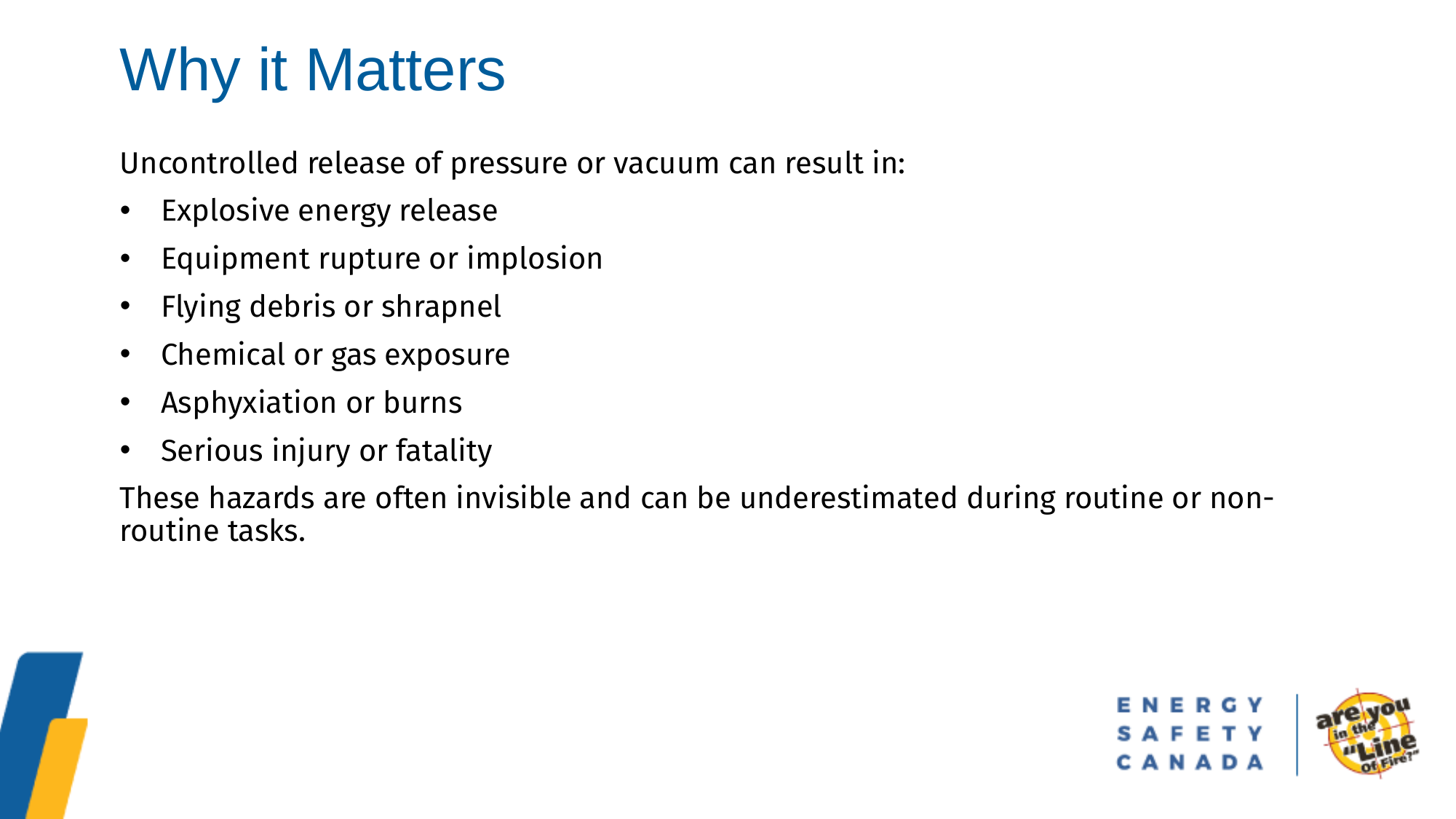

Why it Matters
Uncontrolled release of pressure or vacuum can result in:
Explosive energy release
Equipment rupture or implosion
Flying debris or shrapnel
Chemical or gas exposure
Asphyxiation or burns
Serious injury or fatality
These hazards are often invisible and can be underestimated during routine or non-routine tasks.